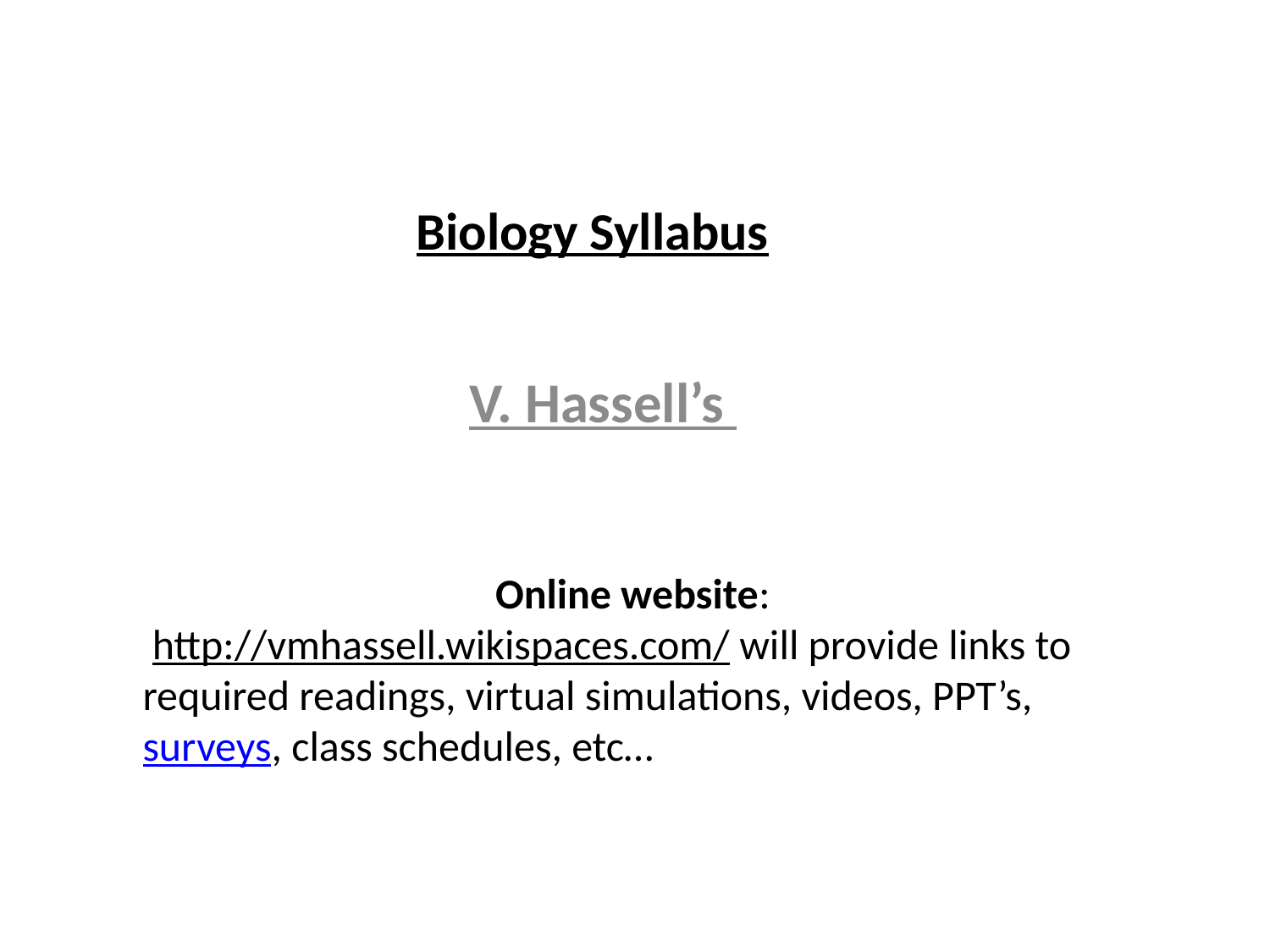

# Biology Syllabus
V. Hassell’s
Online website:
 http://vmhassell.wikispaces.com/ will provide links to required readings, virtual simulations, videos, PPT’s, surveys, class schedules, etc…